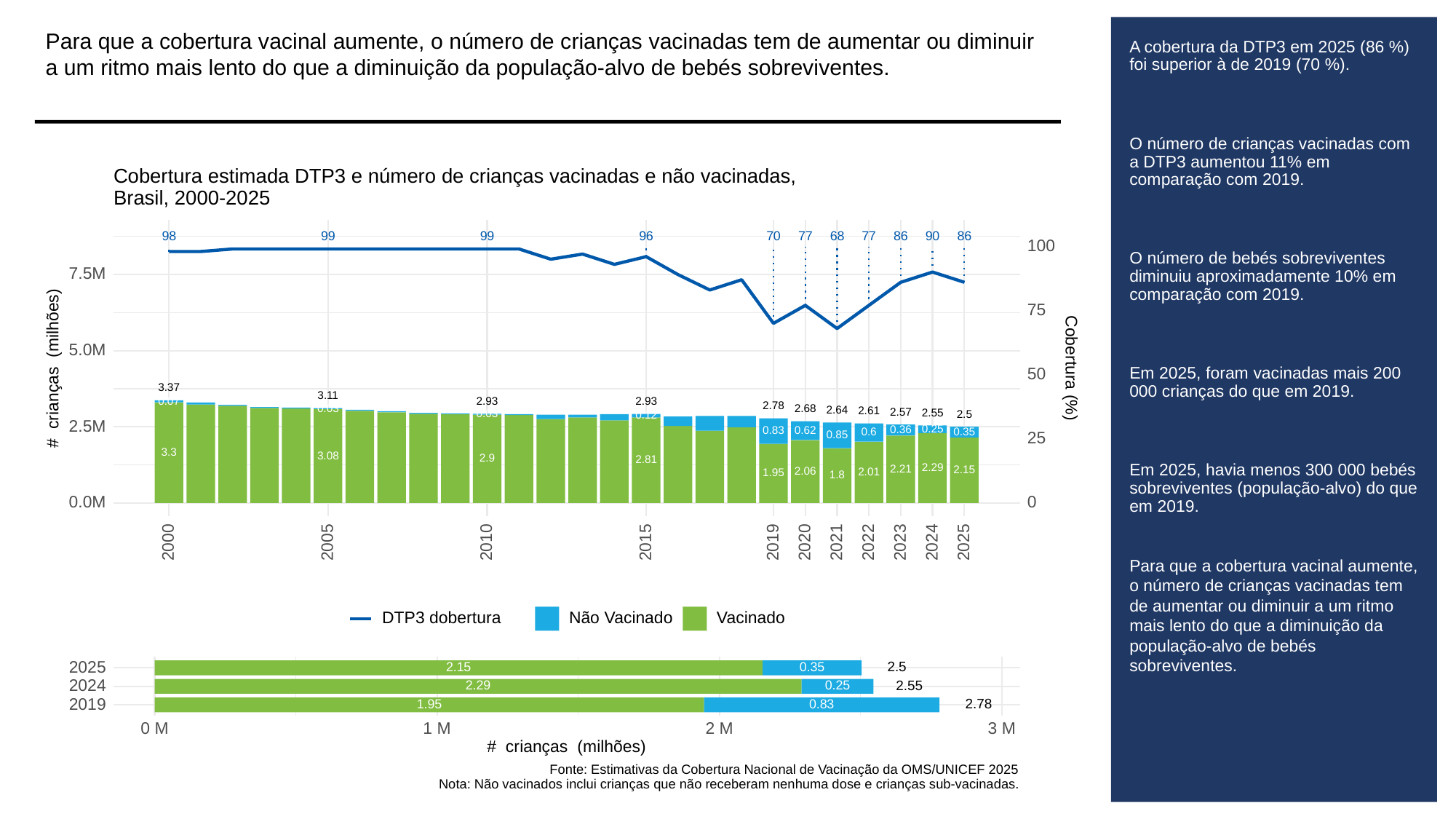

Para que a cobertura vacinal aumente, o número de crianças vacinadas tem de aumentar ou diminuir a um ritmo mais lento do que a diminuição da população-alvo de bebés sobreviventes.
# A cobertura da DTP3 em 2025 (86 %) foi superior à de 2019 (70 %).

O número de crianças vacinadas com a DTP3 aumentou 11% em comparação com 2019.

O número de bebés sobreviventes diminuiu aproximadamente 10% em comparação com 2019.

Em 2025, foram vacinadas mais 200 000 crianças do que em 2019.

Em 2025, havia menos 300 000 bebés sobreviventes (população-alvo) do que em 2019.

Para que a cobertura vacinal aumente, o número de crianças vacinadas tem de aumentar ou diminuir a um ritmo mais lento do que a diminuição da população-alvo de bebés sobreviventes.

Cobertura estimada DTP3 e número de crianças vacinadas e não vacinadas,
Brasil, 2000-2025

98
99
99
96
70
68
86
90
86
77
77

100

7.5M

75

5.0M

#  crianças  (milhões)
Cobertura (%)
50
3.37

3.11
0.07
2.93
2.93

2.78

0.03

2.68

2.64

2.61

2.57

2.55

0.03
2.5

0.12

2.5M

0.25

0.36

0.62

0.83

0.35
0.6

0.85
25

3.3
3.08
2.9
2.81
2.29

2.21
2.15
2.06
2.01
1.95
1.8
0.0M
0

2023
2000
2005
2010
2015
2019
2020
2021
2022
2024
2025

DTP3 dobertura
Não Vacinado
Vacinado

2025
2.5
0.35
2.15

2024
2.55
2.29
0.25

2019
2.78
0.83
1.95

3 M
0 M
1 M
2 M
#  crianças  (milhões)
Fonte: Estimativas da Cobertura Nacional de Vacinação da OMS/UNICEF 2025
Nota: Não vacinados inclui crianças que não receberam nenhuma dose e crianças sub-vacinadas.